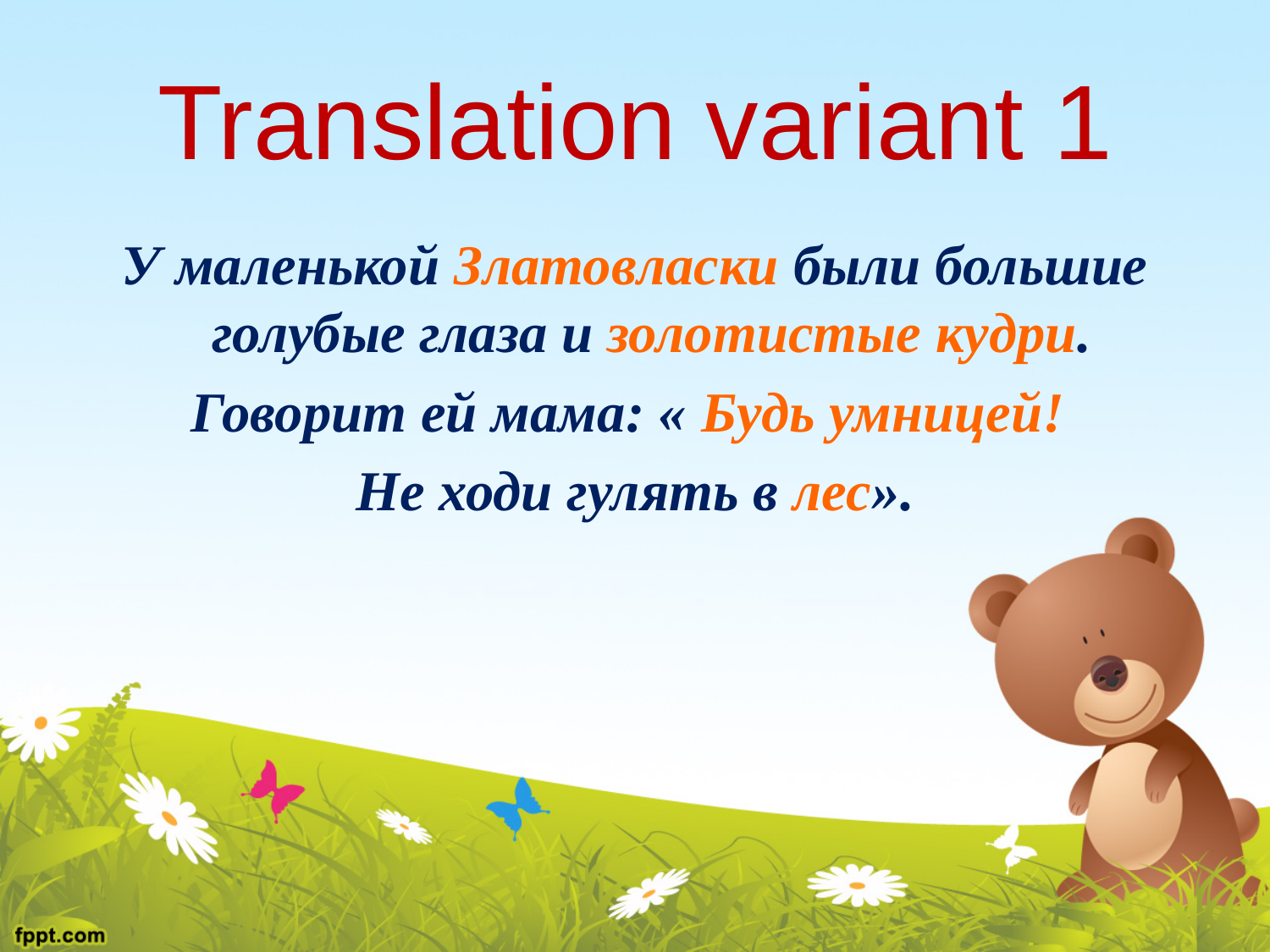

# Translation variant 1
У маленькой Златовласки были большие голубые глаза и золотистые кудри.
Говорит ей мама: « Будь умницей!
Не ходи гулять в лес».